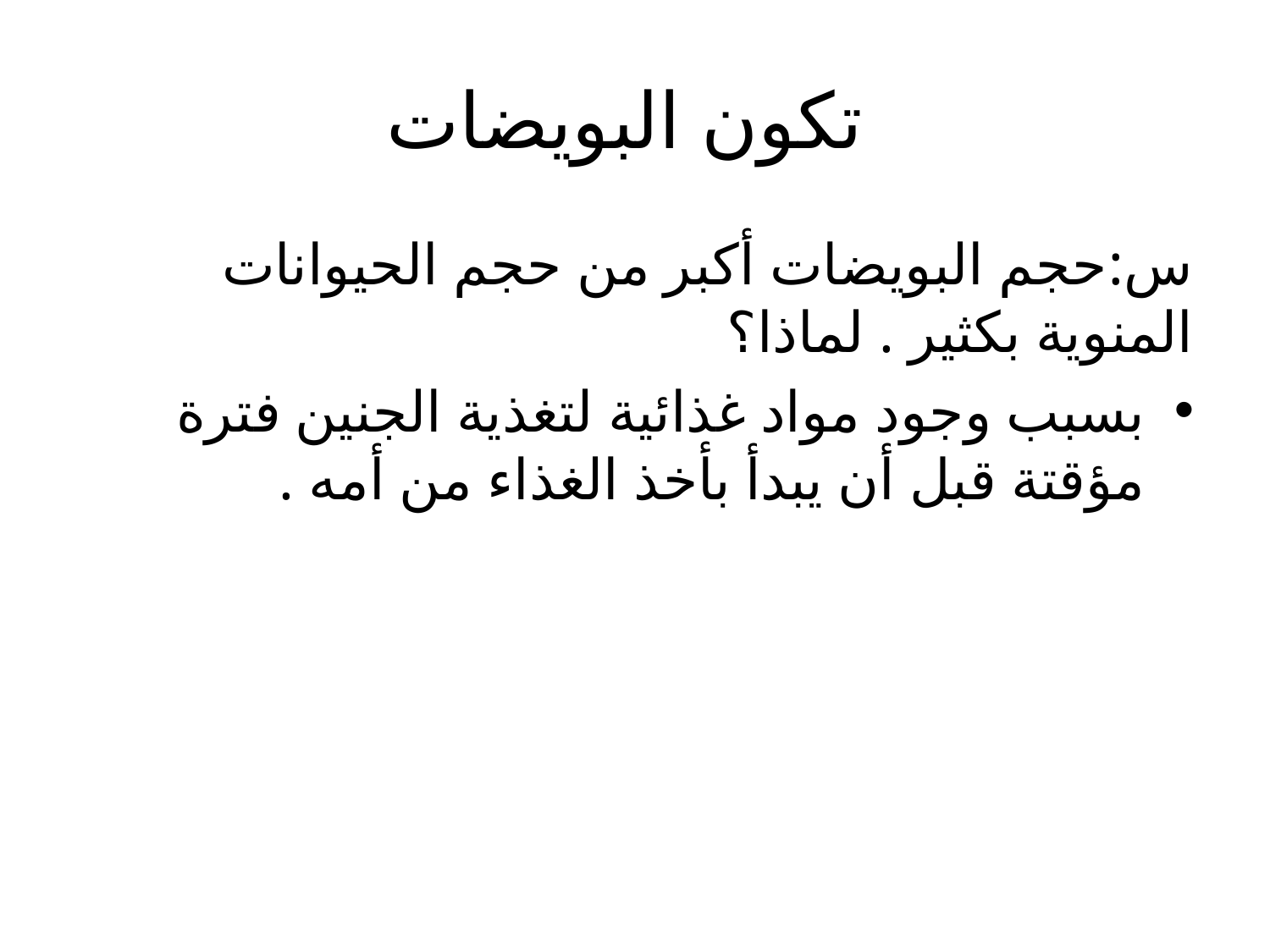

# تكون البويضات
س:حجم البويضات أكبر من حجم الحيوانات المنوية بكثير . لماذا؟
بسبب وجود مواد غذائية لتغذية الجنين فترة مؤقتة قبل أن يبدأ بأخذ الغذاء من أمه .